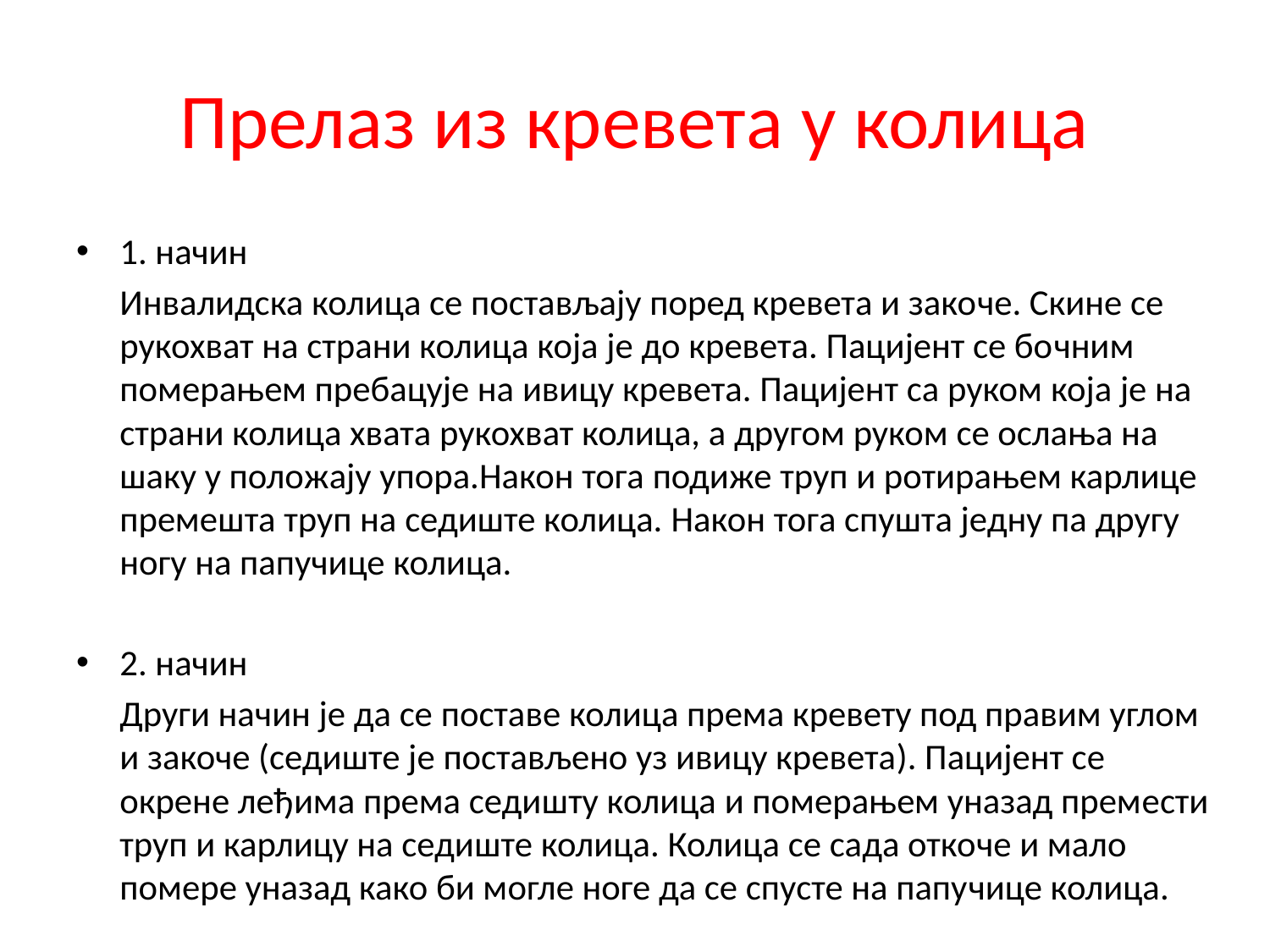

# Прелаз из кревета у колица
1. начин
	Инвалидска колица се постављају поред кревета и закоче. Скине се рукохват на страни колица која је до кревета. Пацијент се бочним померањем пребацује на ивицу кревета. Пацијент са руком која је на страни колица хвата рукохват колица, а другом руком се ослања на шаку у положају упора.Након тога подиже труп и ротирањем карлице премешта труп на седиште колица. Након тога спушта једну па другу ногу на папучице колица.

2. начин
	Други начин је да се поставе колица према кревету под правим углом и закоче (седиште је постављено уз ивицу кревета). Пацијент се окрене леђима према седишту колица и померањем уназад премести труп и карлицу на седиште колица. Колица се сада откоче и мало помере уназад како би могле ноге да се спусте на папучице колица.